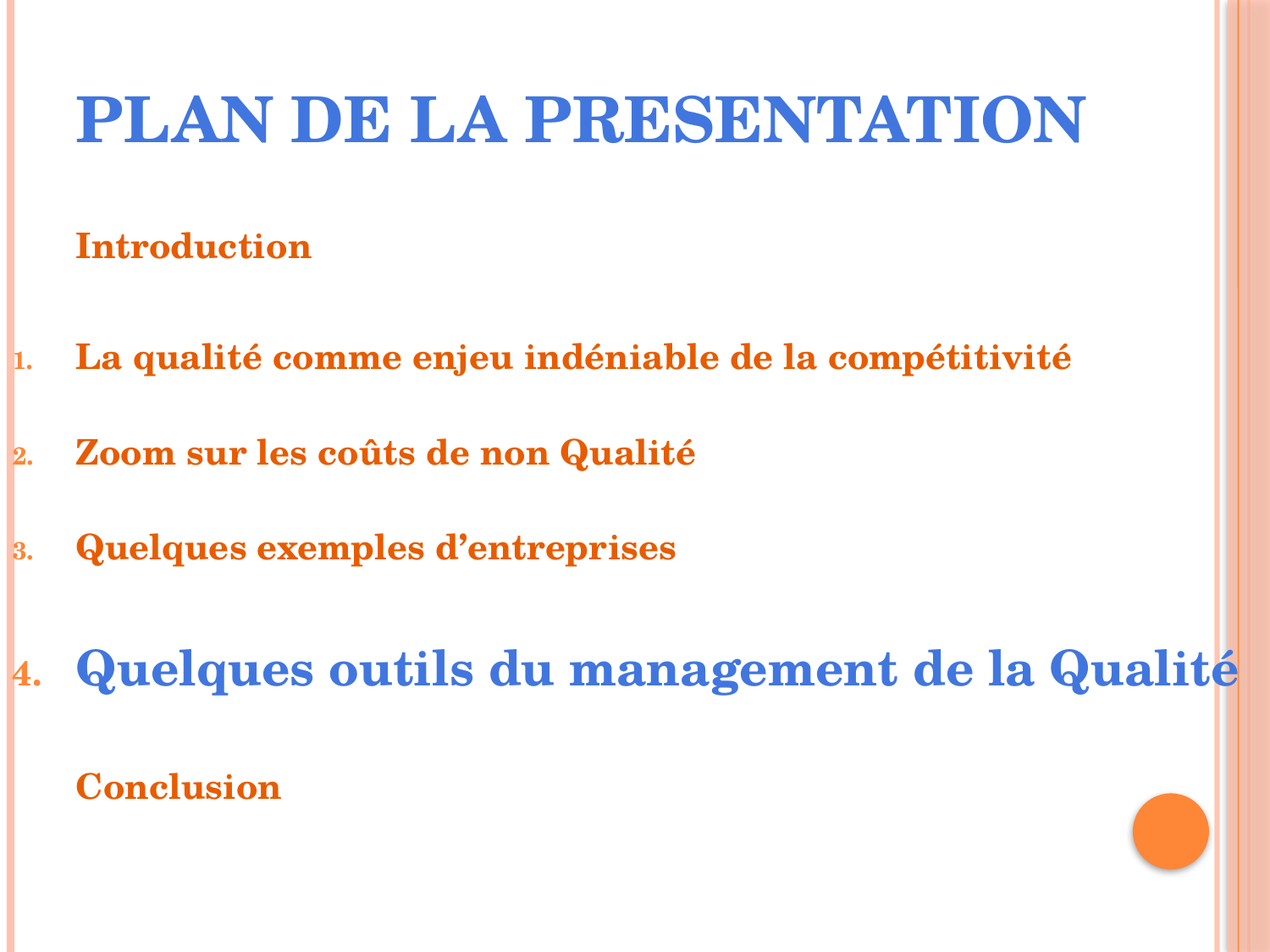

# PLAN DE LA PRESENTATION
	Introduction

La qualité comme enjeu indéniable de la compétitivité
Zoom sur les coûts de non Qualité
Quelques exemples d’entreprises
Quelques outils du management de la Qualité

	Conclusion